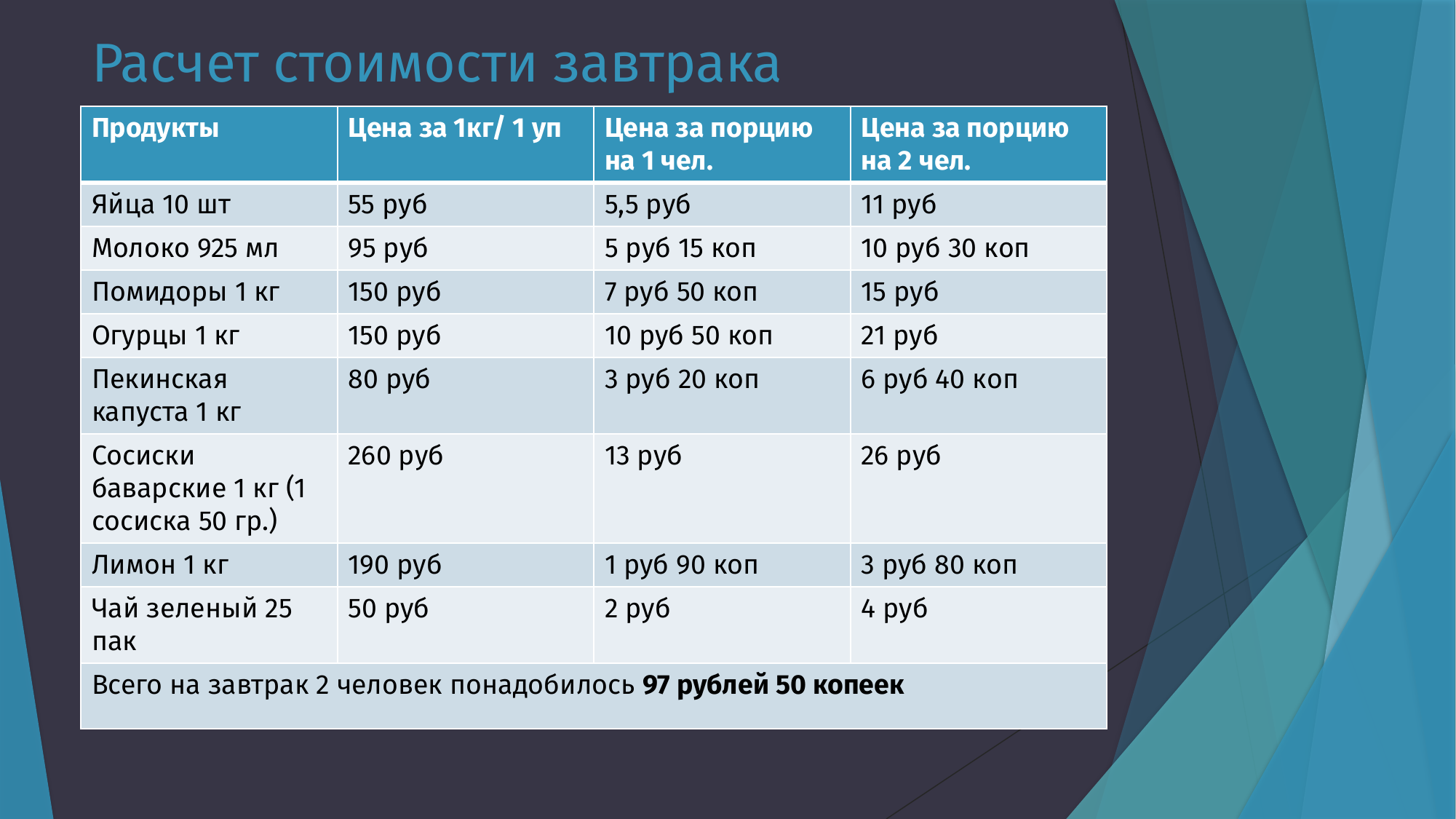

# Расчет стоимости завтрака
| Продукты | Цена за 1кг/ 1 уп | Цена за порцию на 1 чел. | Цена за порцию на 2 чел. |
| --- | --- | --- | --- |
| Яйца 10 шт | 55 руб | 5,5 руб | 11 руб |
| Молоко 925 мл | 95 руб | 5 руб 15 коп | 10 руб 30 коп |
| Помидоры 1 кг | 150 руб | 7 руб 50 коп | 15 руб |
| Огурцы 1 кг | 150 руб | 10 руб 50 коп | 21 руб |
| Пекинская капуста 1 кг | 80 руб | 3 руб 20 коп | 6 руб 40 коп |
| Сосиски баварские 1 кг (1 сосиска 50 гр.) | 260 руб | 13 руб | 26 руб |
| Лимон 1 кг | 190 руб | 1 руб 90 коп | 3 руб 80 коп |
| Чай зеленый 25 пак | 50 руб | 2 руб | 4 руб |
| Всего на завтрак 2 человек понадобилось 97 рублей 50 копеек |  |  |  |